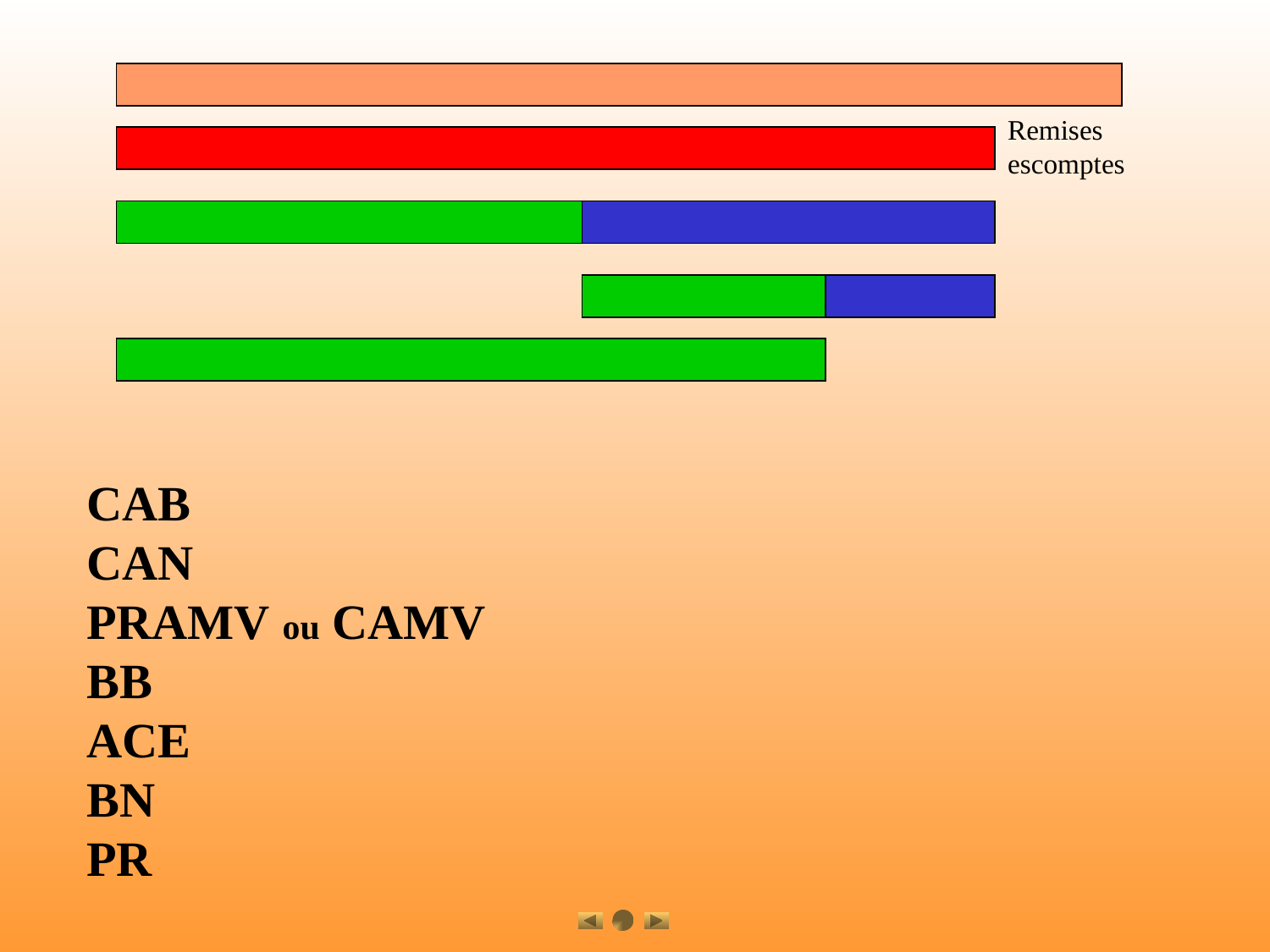

Remises
escomptes

CAB
CAN
PRAMV ou CAMV
BB
ACE
BN
PR